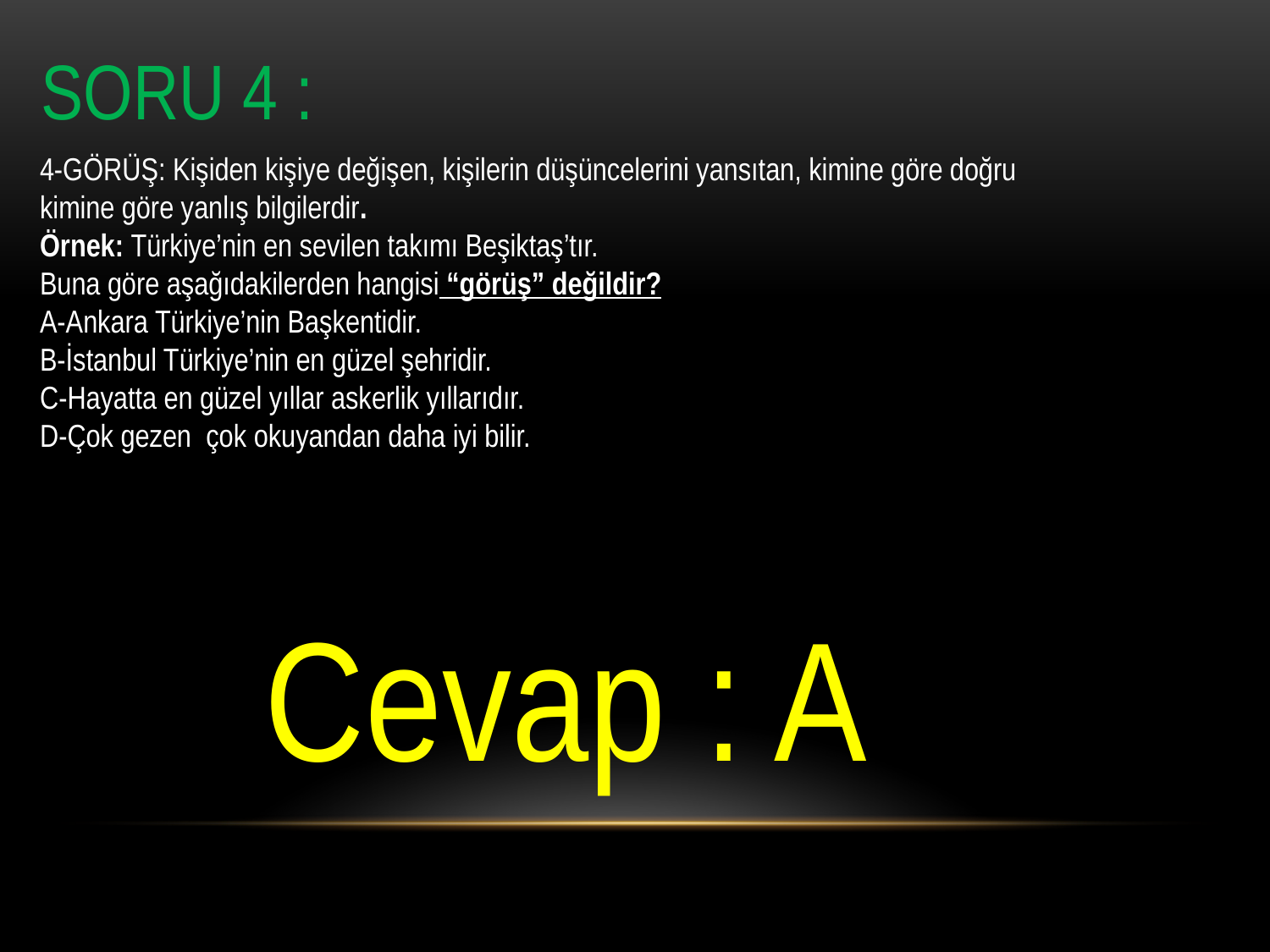

SORU 4 :
4-GÖRÜŞ: Kişiden kişiye değişen, kişilerin düşüncelerini yansıtan, kimine göre doğru kimine göre yanlış bilgilerdir.
Örnek: Türkiye’nin en sevilen takımı Beşiktaş’tır.
Buna göre aşağıdakilerden hangisi “görüş” değildir?
A-Ankara Türkiye’nin Başkentidir.
B-İstanbul Türkiye’nin en güzel şehridir.
C-Hayatta en güzel yıllar askerlik yıllarıdır.
D-Çok gezen  çok okuyandan daha iyi bilir.
Cevap : A